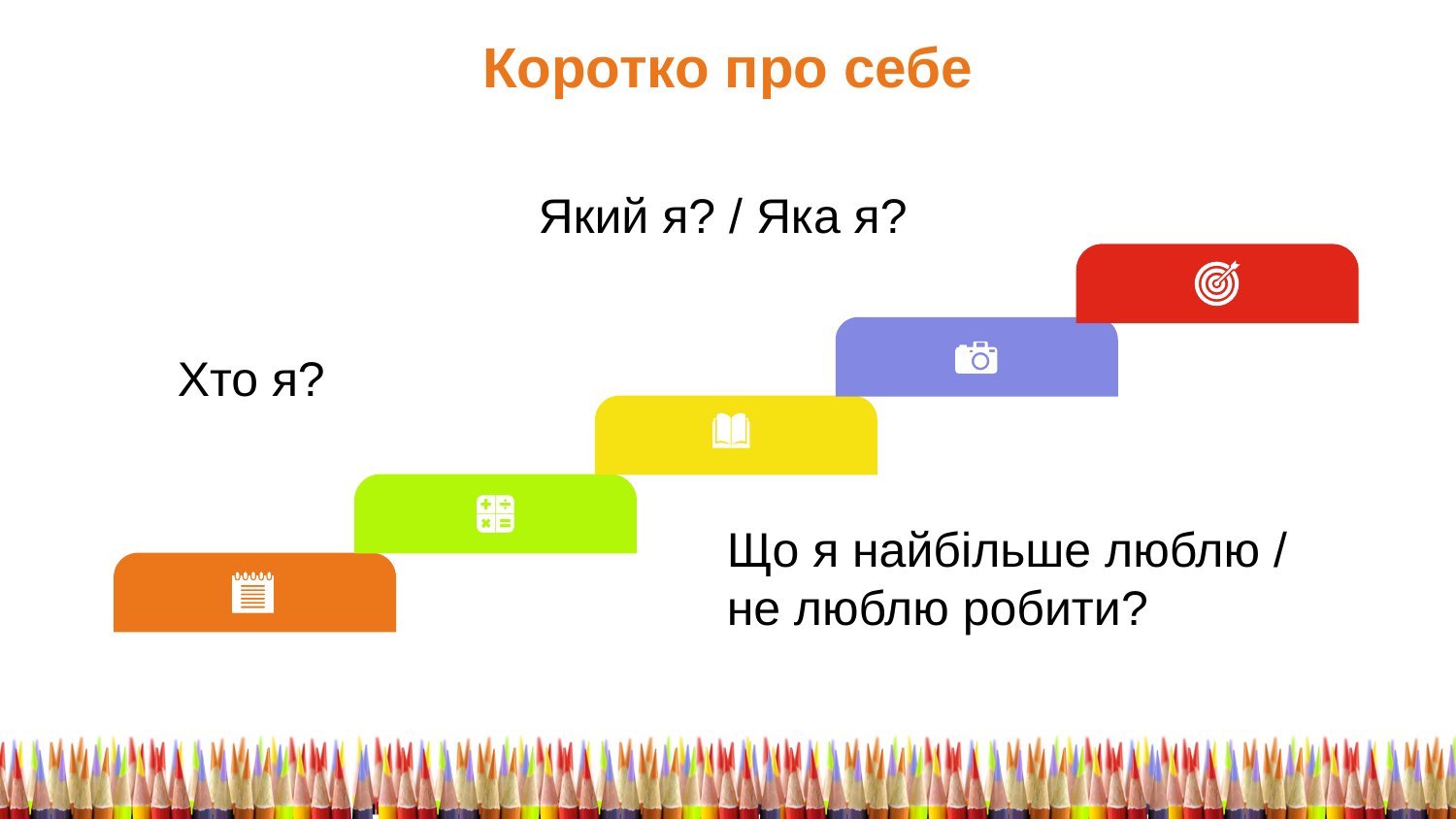

Коротко про себе
Який я? / Яка я?

Хто я?

Що я найбільше люблю /
не люблю робити?